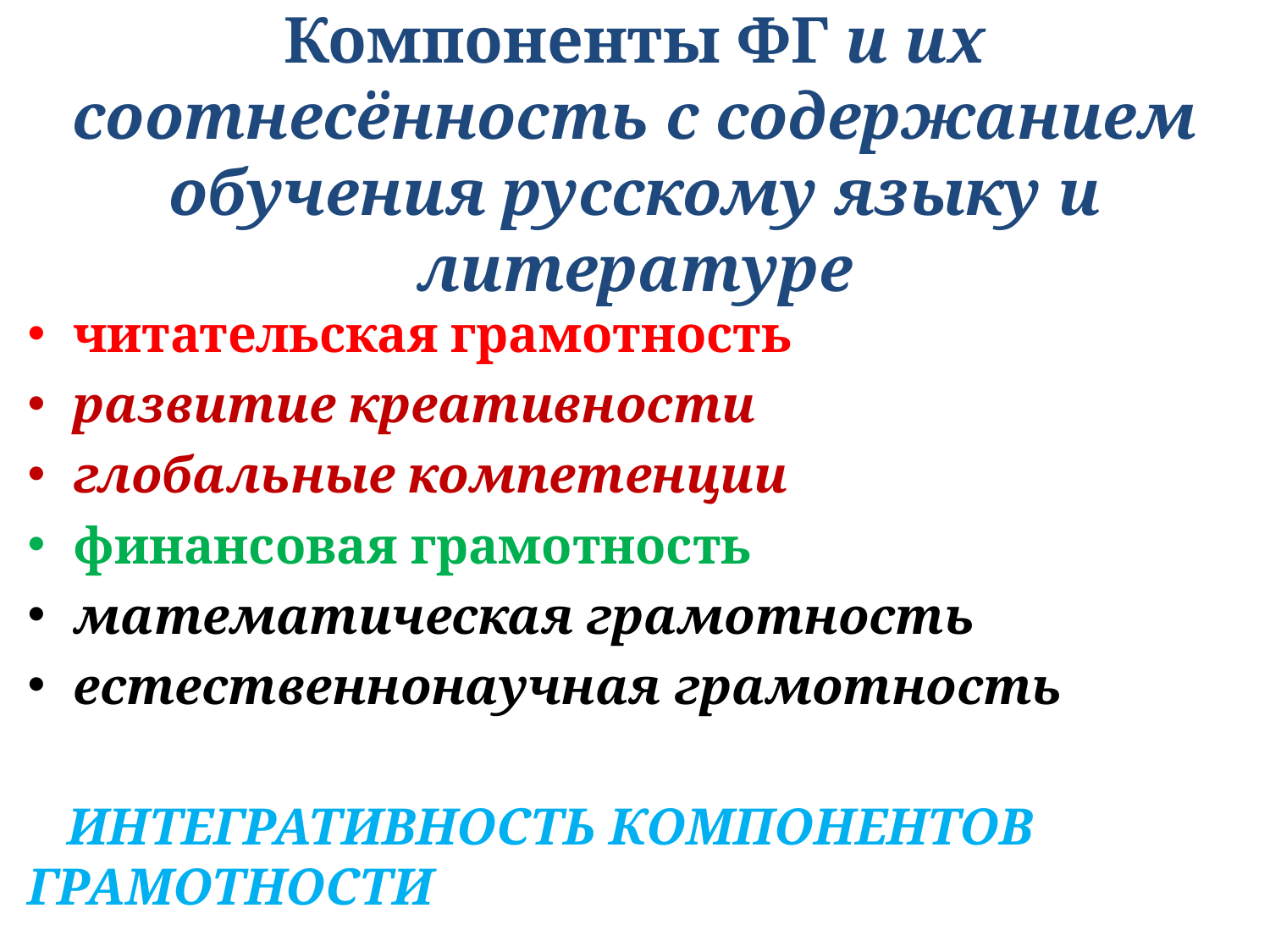

# Компоненты ФГ и их соотнесённость с содержанием обучения русскому языку и литературе
читательская грамотность
развитие креативности
глобальные компетенции
финансовая грамотность
математическая грамотность
естественнонаучная грамотность

   ИНТЕГРАТИВНОСТЬ КОМПОНЕНТОВ   ГРАМОТНОСТИ